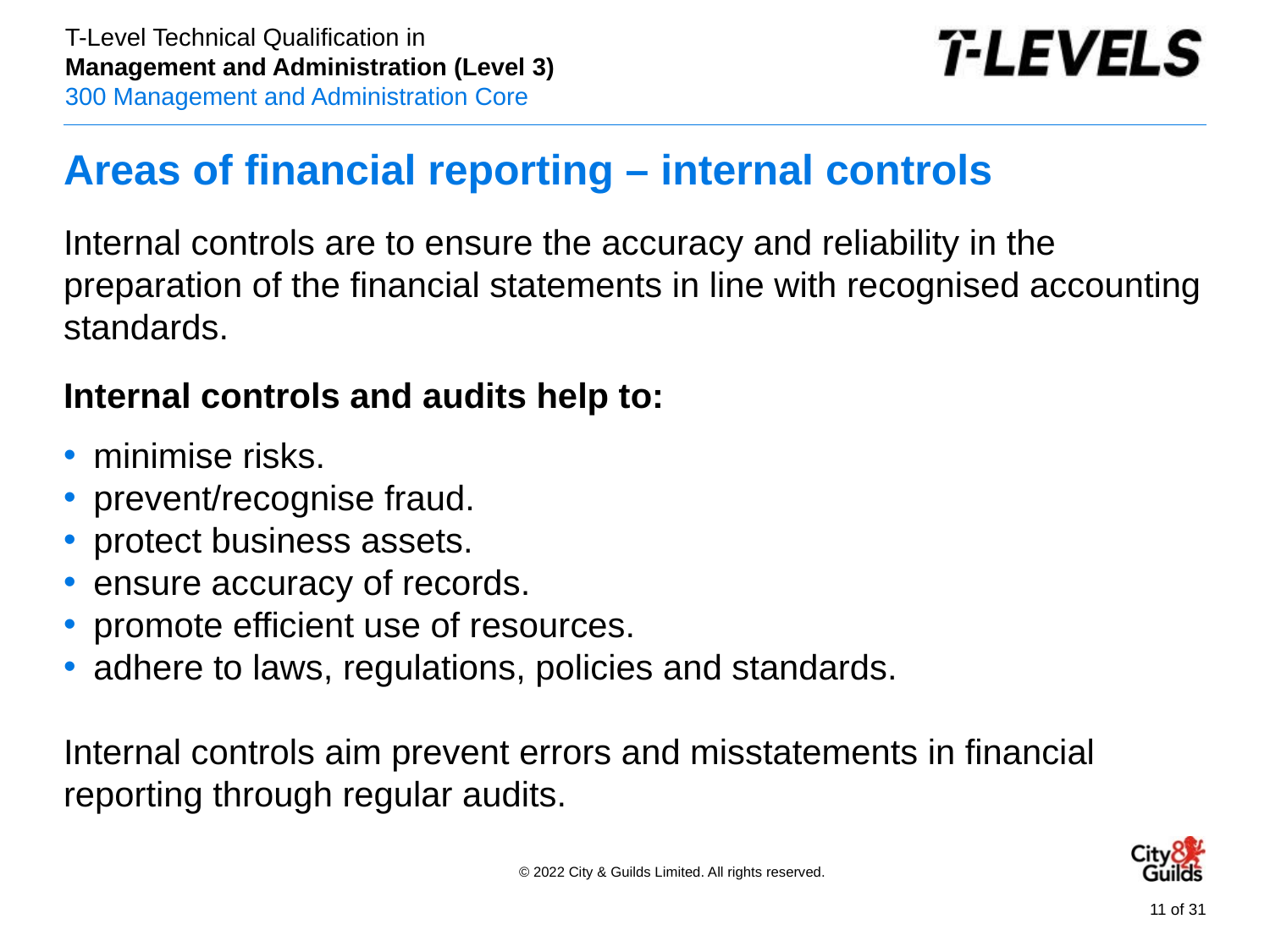

# Areas of financial reporting – internal controls
Internal controls are to ensure the accuracy and reliability in the preparation of the financial statements in line with recognised accounting standards.
Internal controls and audits help to:
minimise risks.
prevent/recognise fraud.
protect business assets.
ensure accuracy of records.
promote efficient use of resources.
adhere to laws, regulations, policies and standards.

Internal controls aim prevent errors and misstatements in financial reporting through regular audits.